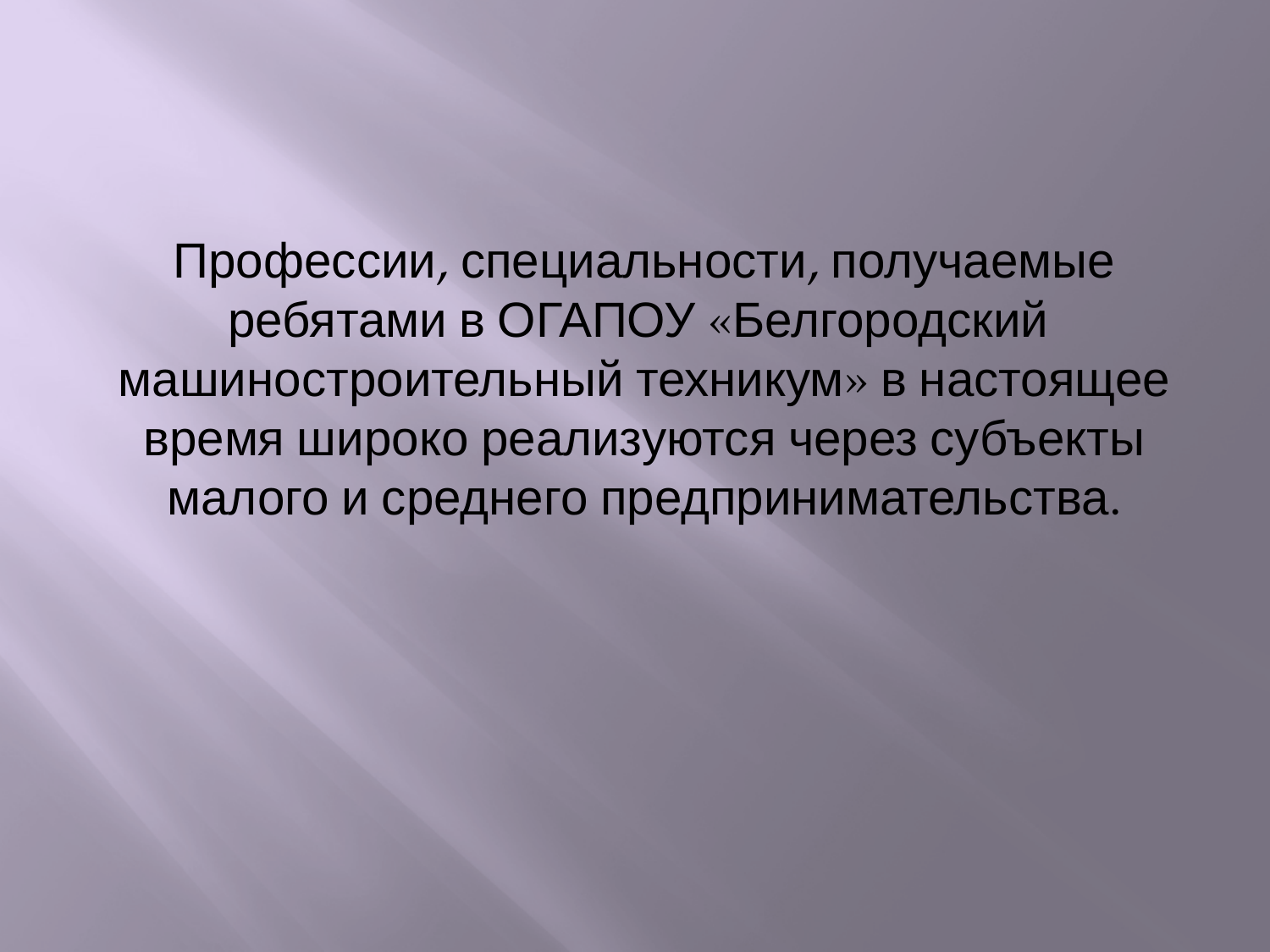

Профессии, специальности, получаемые ребятами в ОГАПОУ «Белгородский  машиностроительный техникум» в настоящее время широко реализуются через субъекты малого и среднего предпринимательства.